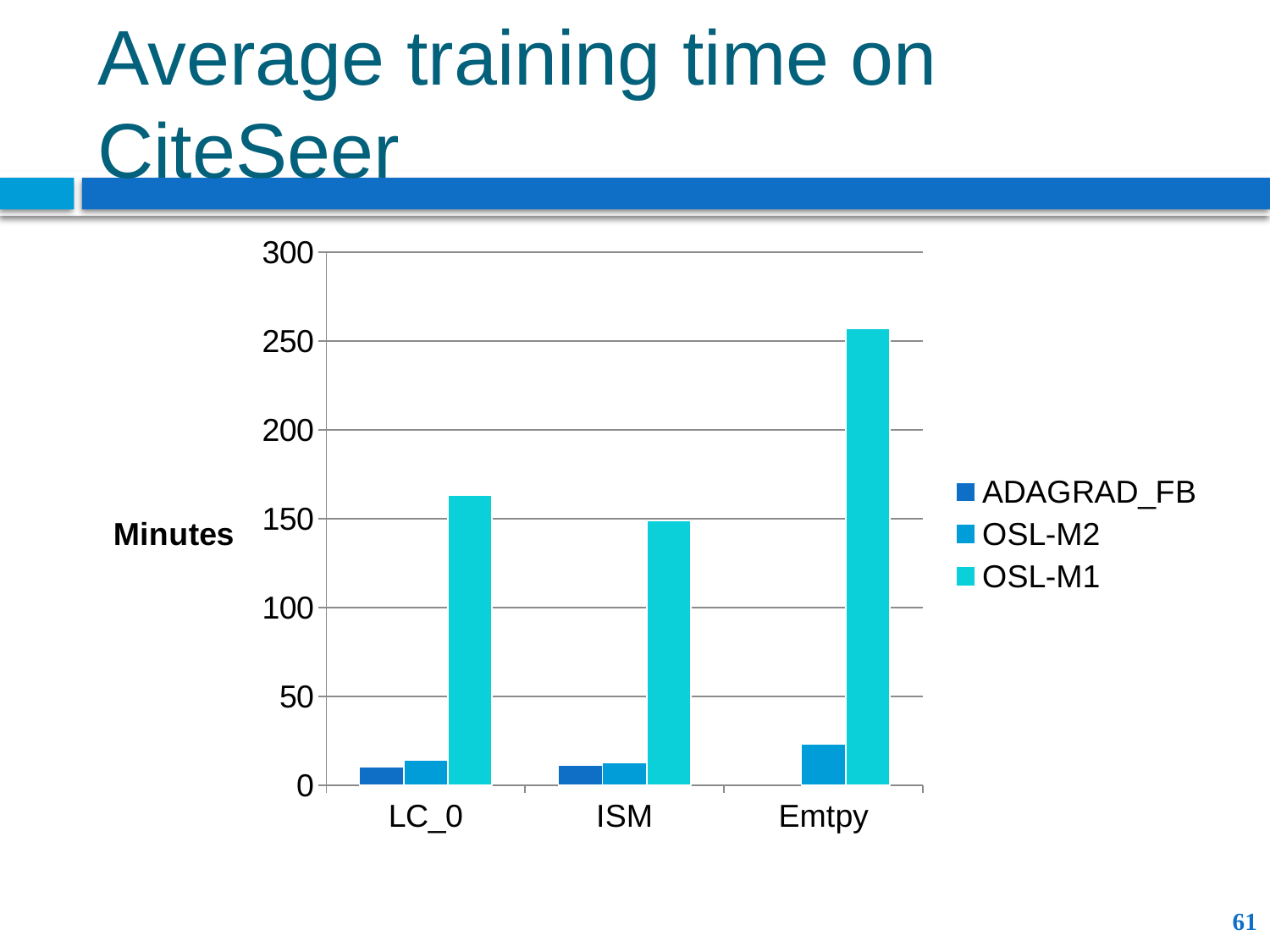

# Average training time on CiteSeer

### Chart

| Category | ADAGRAD_FB | OSL-M2 | OSL-M1 |
|---|---|---|---|
| LC_0 | 10.4 | 14.16 | 163.17 |
| ISM | 11.2 | 12.93 | 148.98 |
| Emtpy | None | 23.18 | 257.26 |
61